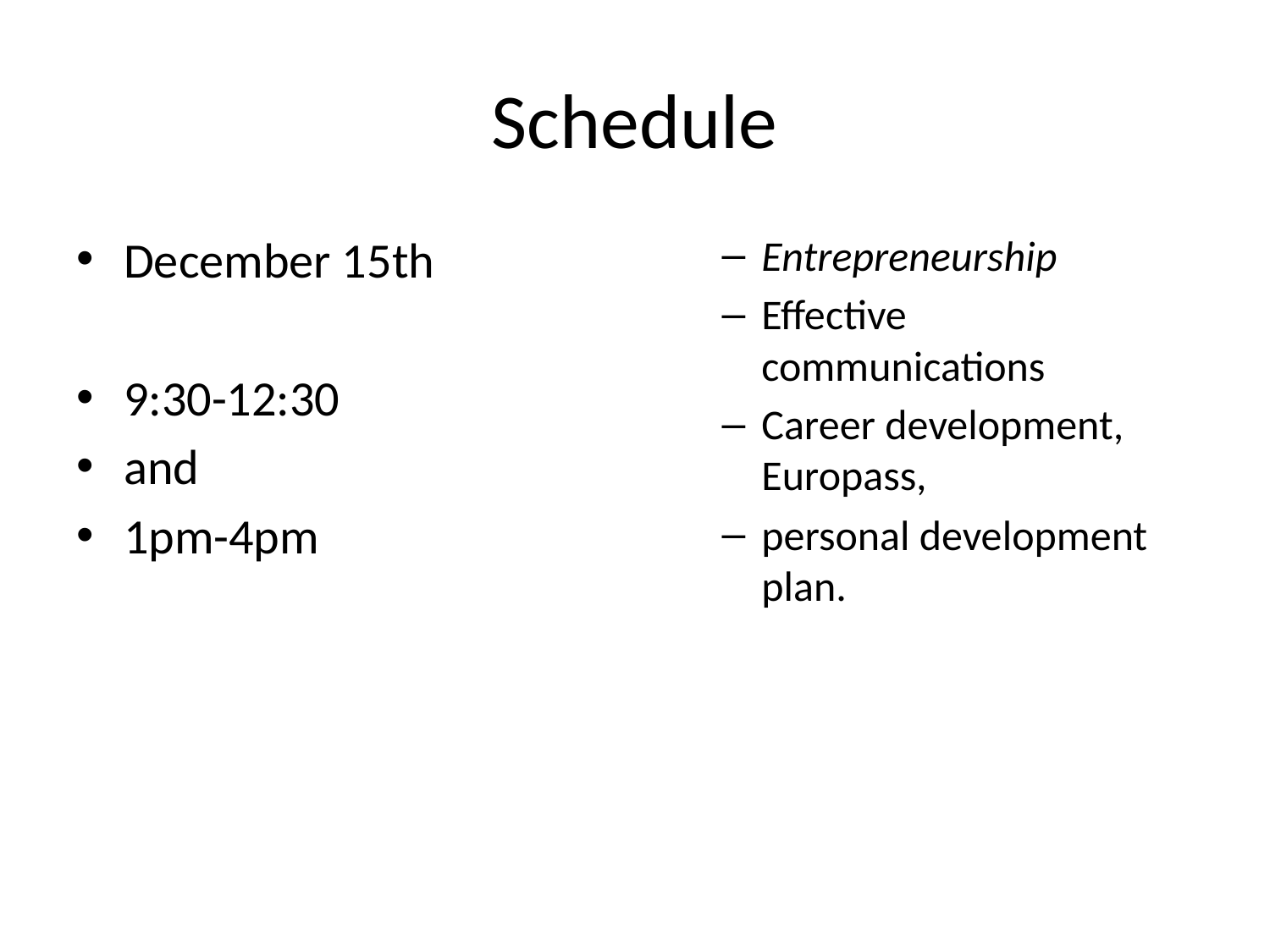

# Schedule
December 15th

9:30-12:30
and
1pm-4pm

Entrepreneurship
Effective communications
Career development, Europass,
personal development plan.